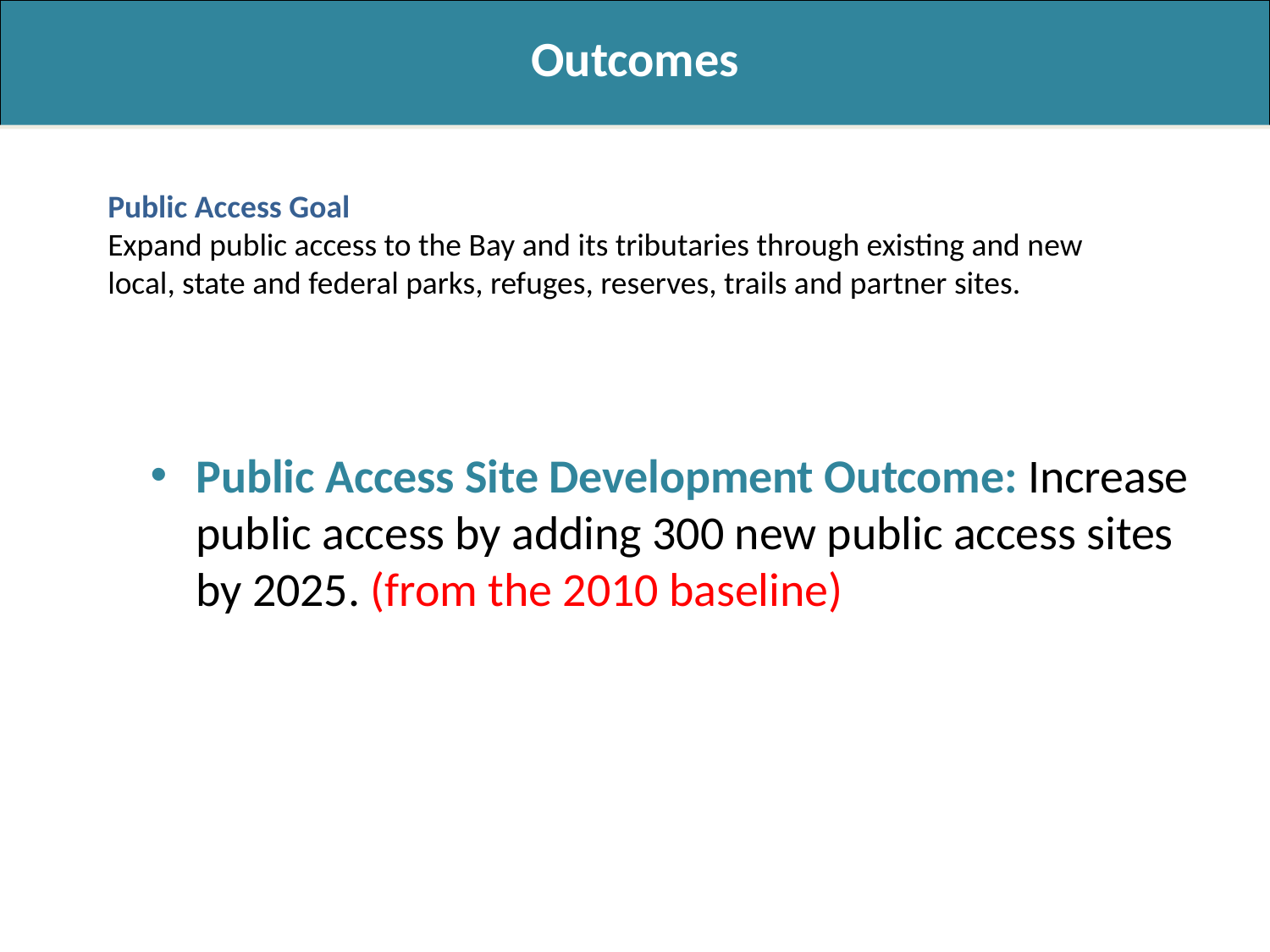

Outcomes
Public Access Goal
Expand public access to the Bay and its tributaries through existing and new local, state and federal parks, refuges, reserves, trails and partner sites.

Public Access Site Development Outcome: Increase public access by adding 300 new public access sites by 2025. (from the 2010 baseline)